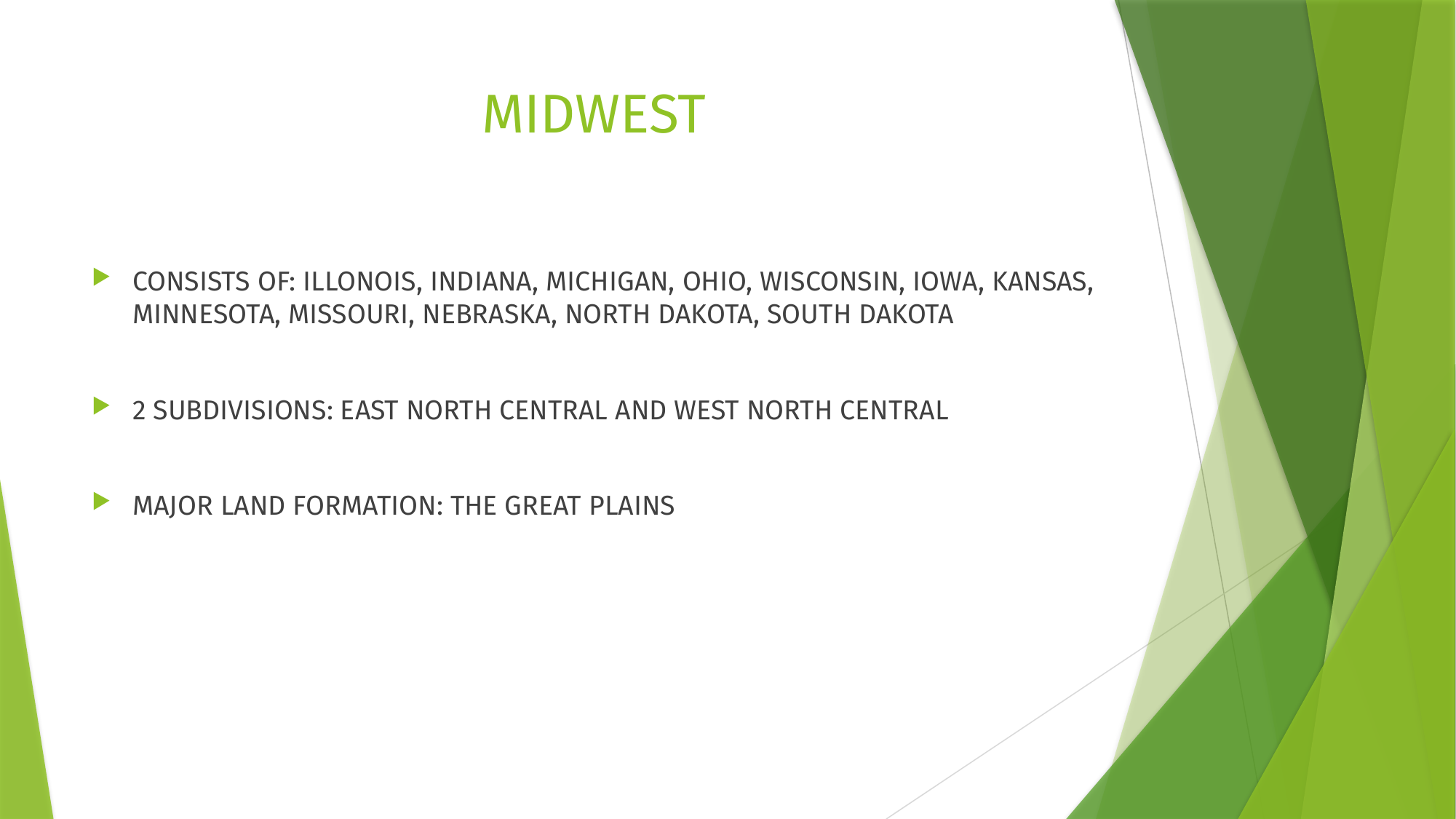

# MIDWEST
CONSISTS OF: ILLONOIS, INDIANA, MICHIGAN, OHIO, WISCONSIN, IOWA, KANSAS, MINNESOTA, MISSOURI, NEBRASKA, NORTH DAKOTA, SOUTH DAKOTA

2 SUBDIVISIONS: EAST NORTH CENTRAL AND WEST NORTH CENTRAL

MAJOR LAND FORMATION: THE GREAT PLAINS